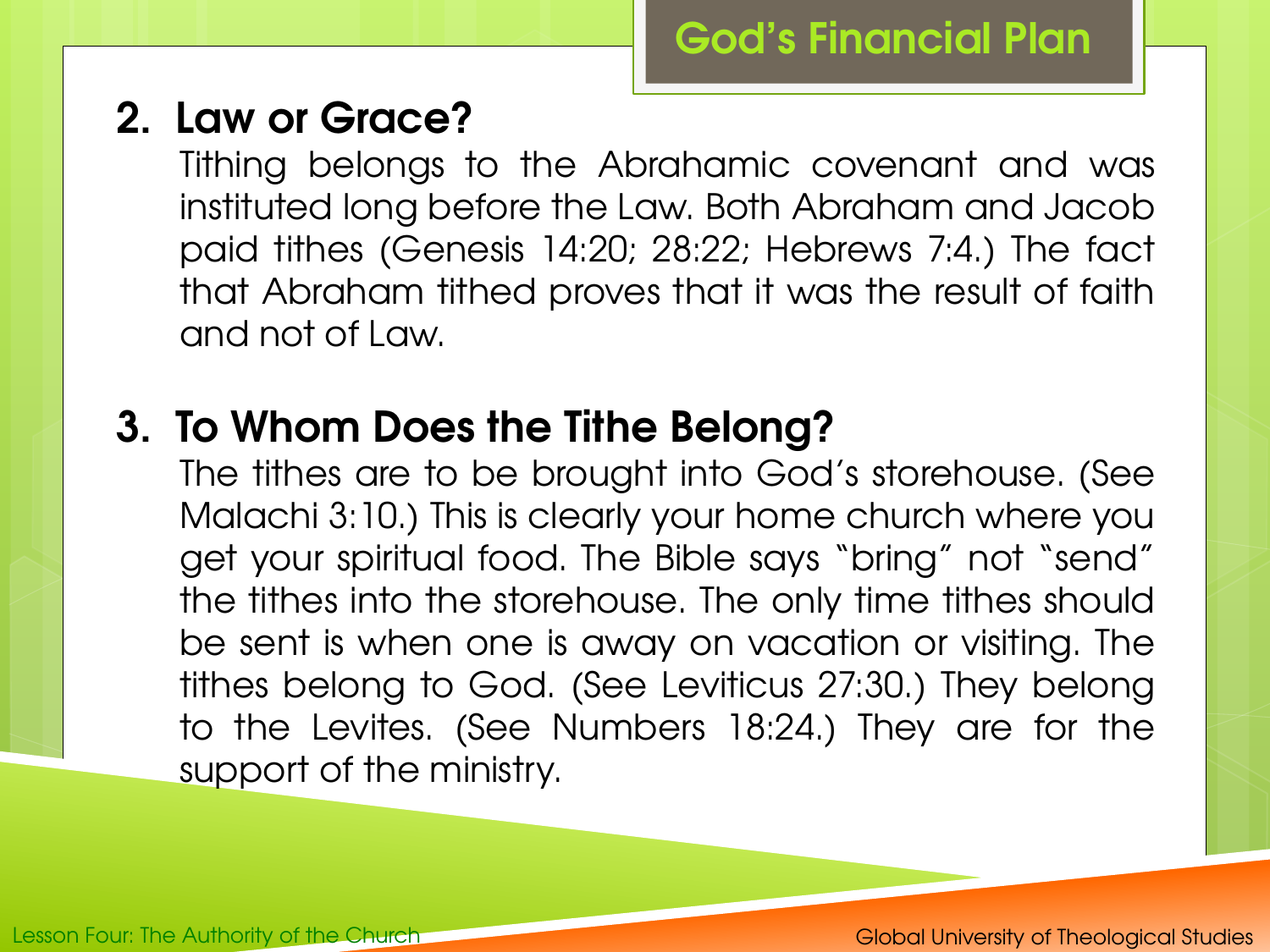

God’s Financial Plan
2.  Law or Grace?
Tithing belongs to the Abrahamic covenant and was instituted long before the Law. Both Abraham and Jacob paid tithes (Genesis 14:20; 28:22; Hebrews 7:4.) The fact that Abraham tithed proves that it was the result of faith and not of Law.

3.  To Whom Does the Tithe Belong?
The tithes are to be brought into God’s storehouse. (See Malachi 3:10.) This is clearly your home church where you get your spiritual food. The Bible says “bring” not “send” the tithes into the storehouse. The only time tithes should be sent is when one is away on vacation or visiting. The tithes belong to God. (See Leviticus 27:30.) They belong to the Levites. (See Numbers 18:24.) They are for the support of the ministry.
Lesson Four: The Authority of the Church
 Global University of Theological Studies